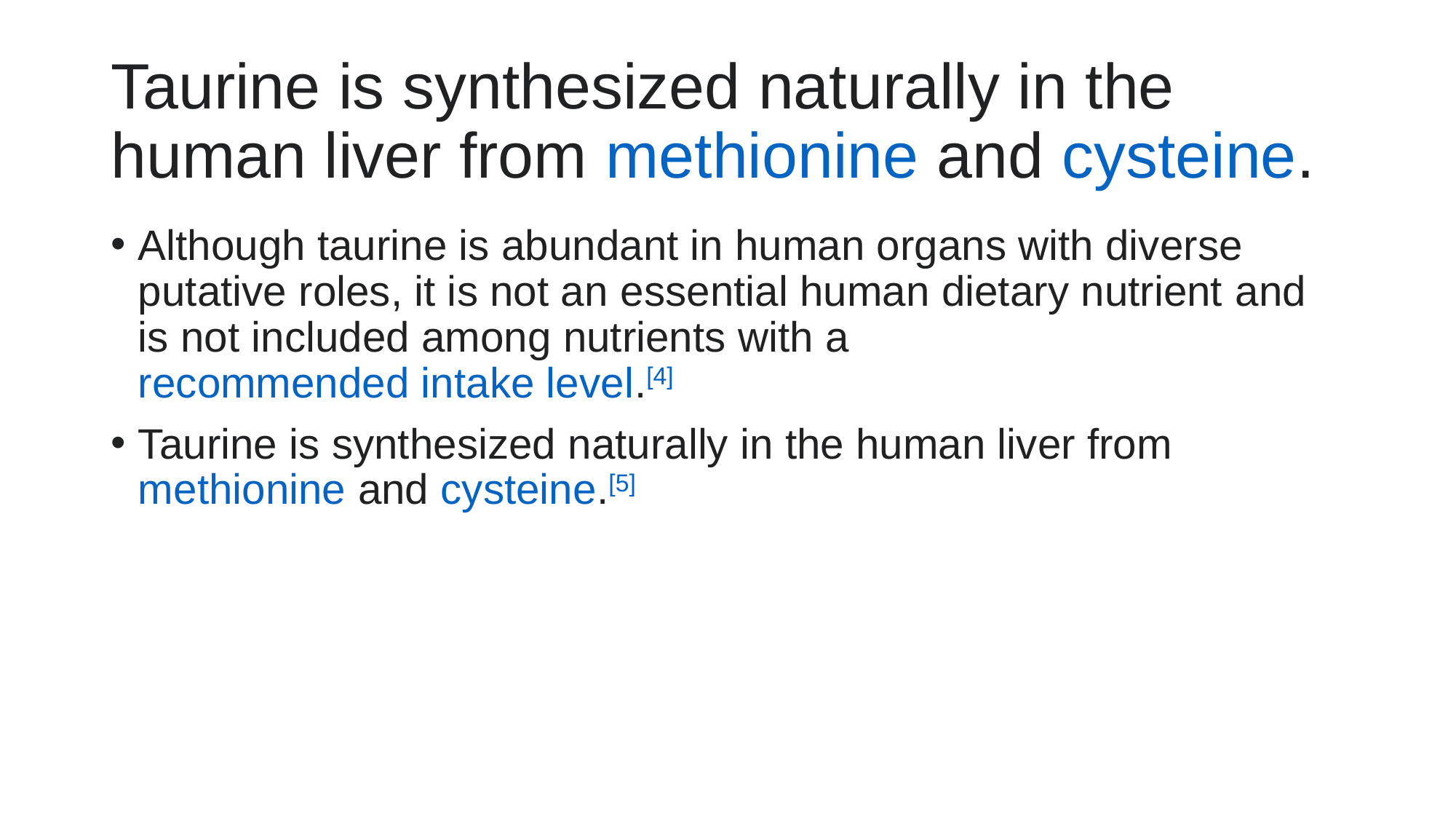

# Taurine is synthesized naturally in the human liver from methionine and cysteine.
Although taurine is abundant in human organs with diverse putative roles, it is not an essential human dietary nutrient and is not included among nutrients with a recommended intake level.[4]
Taurine is synthesized naturally in the human liver from methionine and cysteine.[5]